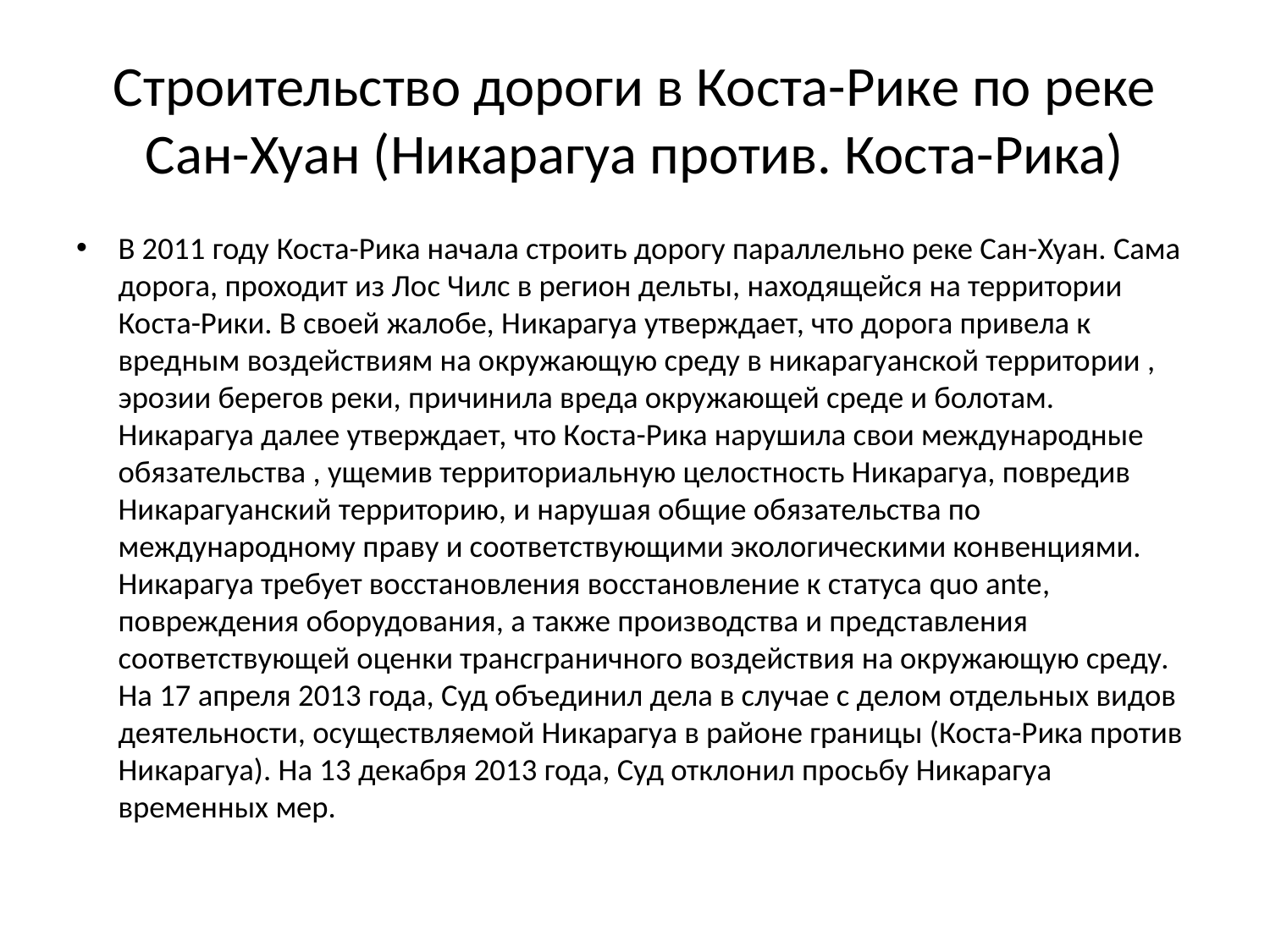

# Строительство дороги в Коста-Рике по реке Сан-Хуан (Никарагуа против. Коста-Рика)
В 2011 году Коста-Рика начала строить дорогу параллельно реке Сан-Хуан. Сама дорога, проходит из Лос Чилс в регион дельты, находящейся на территории Коста-Рики. В своей жалобе, Никарагуа утверждает, что дорога привела к вредным воздействиям на окружающую среду в никарагуанской территории , эрозии берегов реки, причинила вреда окружающей среде и болотам. Никарагуа далее утверждает, что Коста-Рика нарушила свои международные обязательства , ущемив территориальную целостность Никарагуа, повредив Никарагуанский территорию, и нарушая общие обязательства по международному праву и соответствующими экологическими конвенциями. Никарагуа требует восстановления восстановление к статуса quo ante, повреждения оборудования, а также производства и представления соответствующей оценки трансграничного воздействия на окружающую среду. На 17 апреля 2013 года, Суд объединил дела в случае с делом отдельных видов деятельности, осуществляемой Никарагуа в районе границы (Коста-Рика против Никарагуа). На 13 декабря 2013 года, Суд отклонил просьбу Никарагуа временных мер.